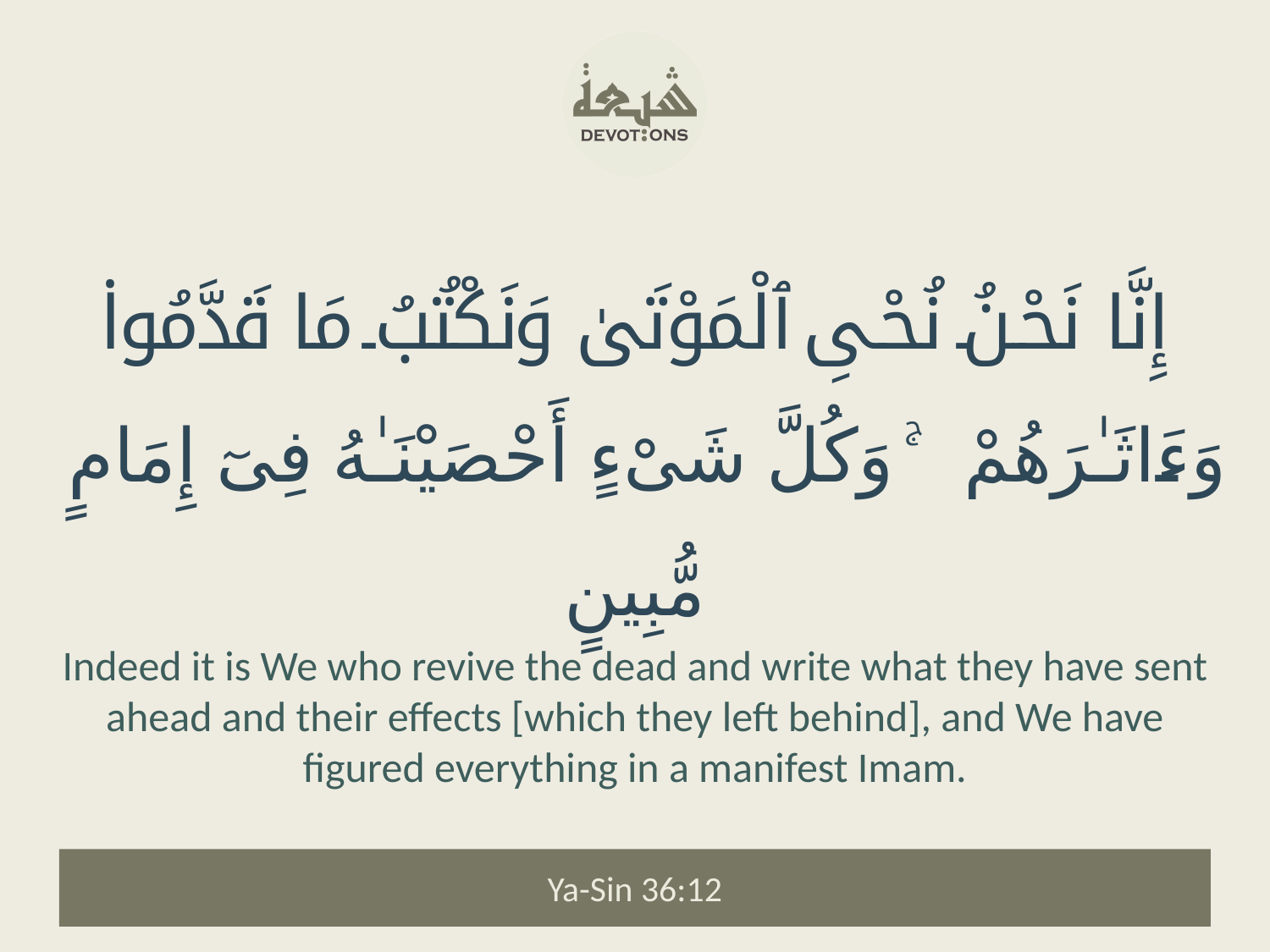

إِنَّا نَحْنُ نُحْىِ ٱلْمَوْتَىٰ وَنَكْتُبُ مَا قَدَّمُوا۟ وَءَاثَـٰرَهُمْ ۚ وَكُلَّ شَىْءٍ أَحْصَيْنَـٰهُ فِىٓ إِمَامٍ مُّبِينٍ
Indeed it is We who revive the dead and write what they have sent ahead and their effects [which they left behind], and We have figured everything in a manifest Imam.
Ya-Sin 36:12